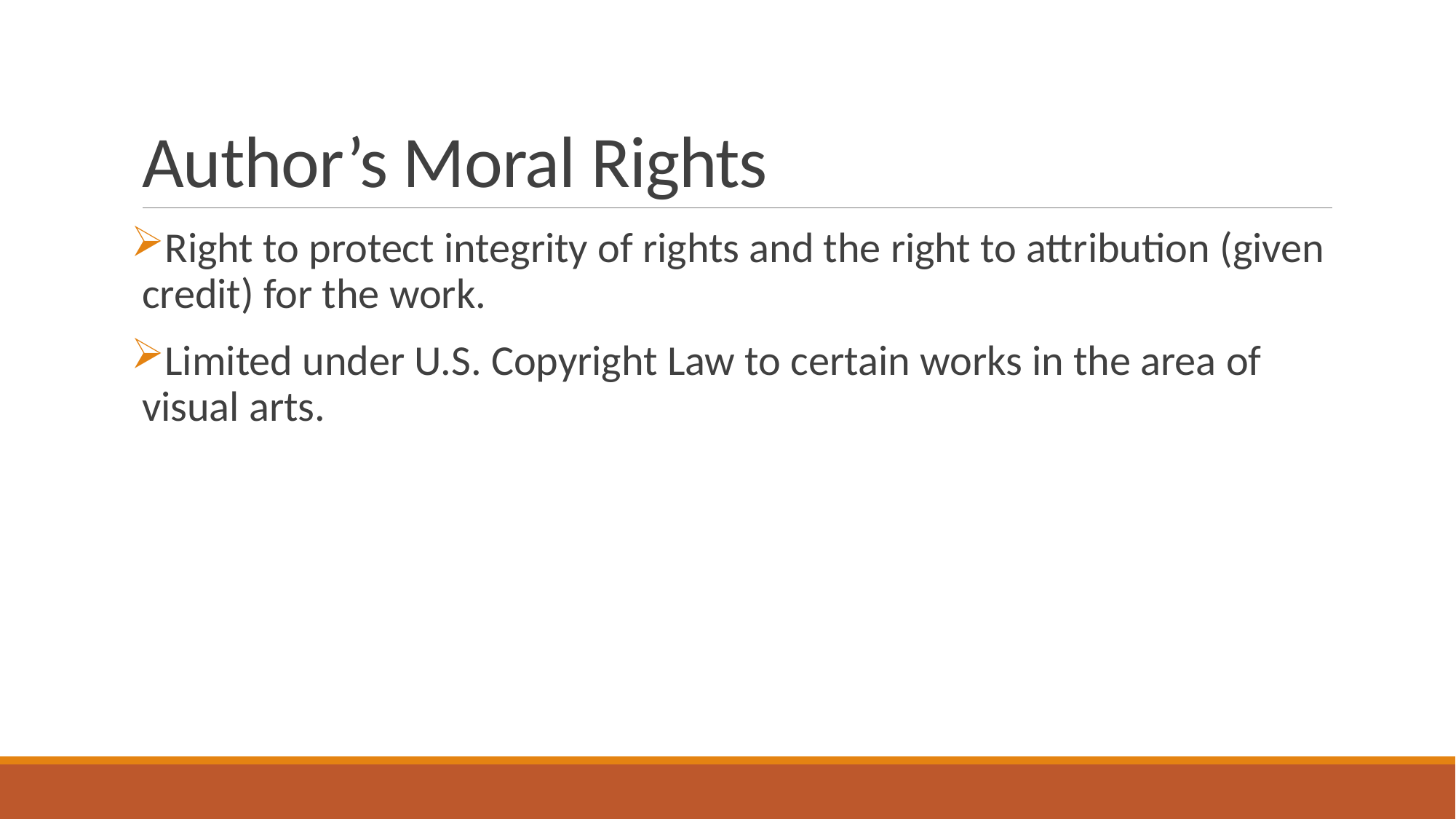

# Author’s Moral Rights
Right to protect integrity of rights and the right to attribution (given credit) for the work.
Limited under U.S. Copyright Law to certain works in the area of visual arts.